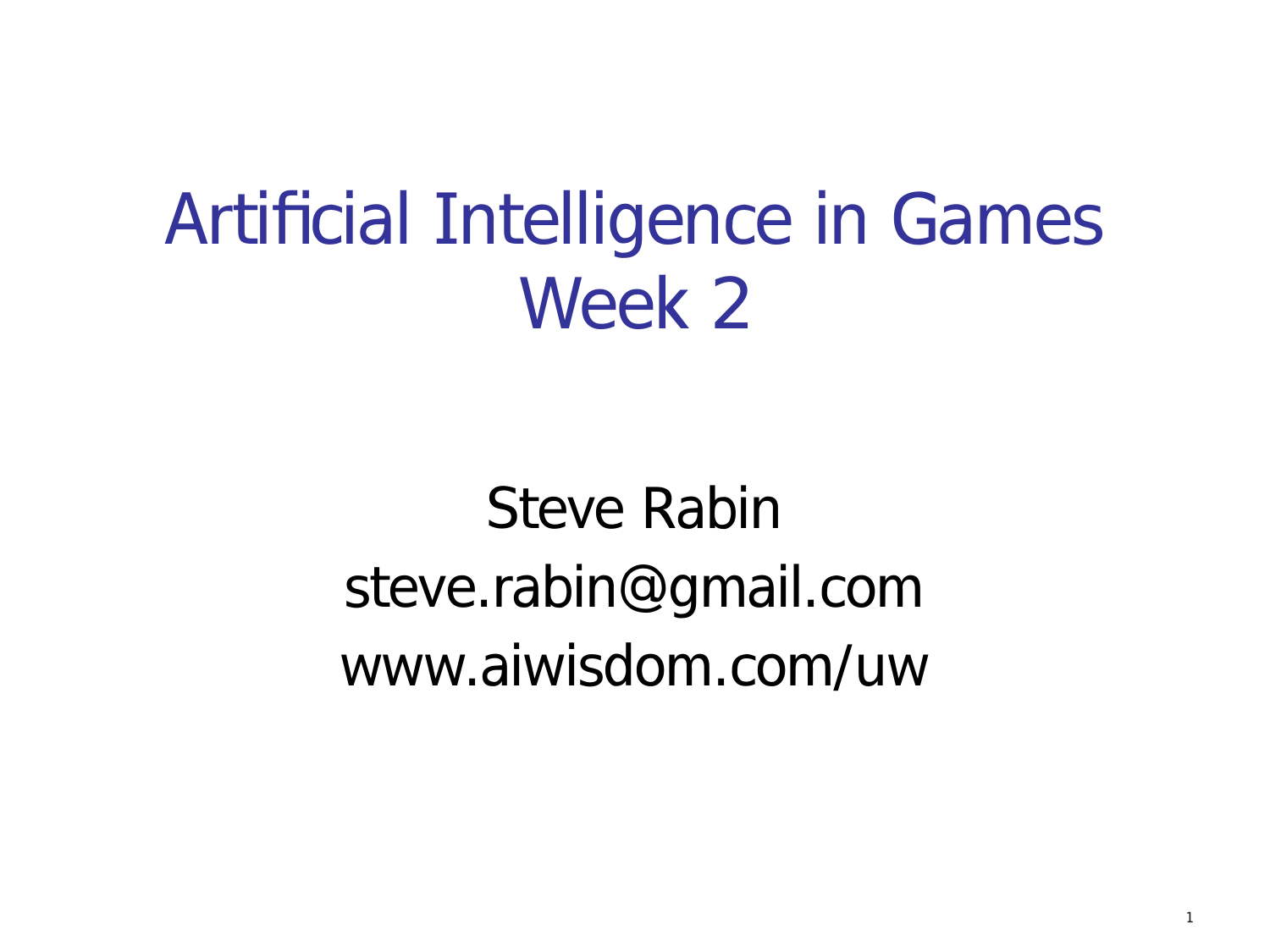

# Artificial Intelligence in Games Week 2
Steve Rabin
steve.rabin@gmail.com
www.aiwisdom.com/uw
1